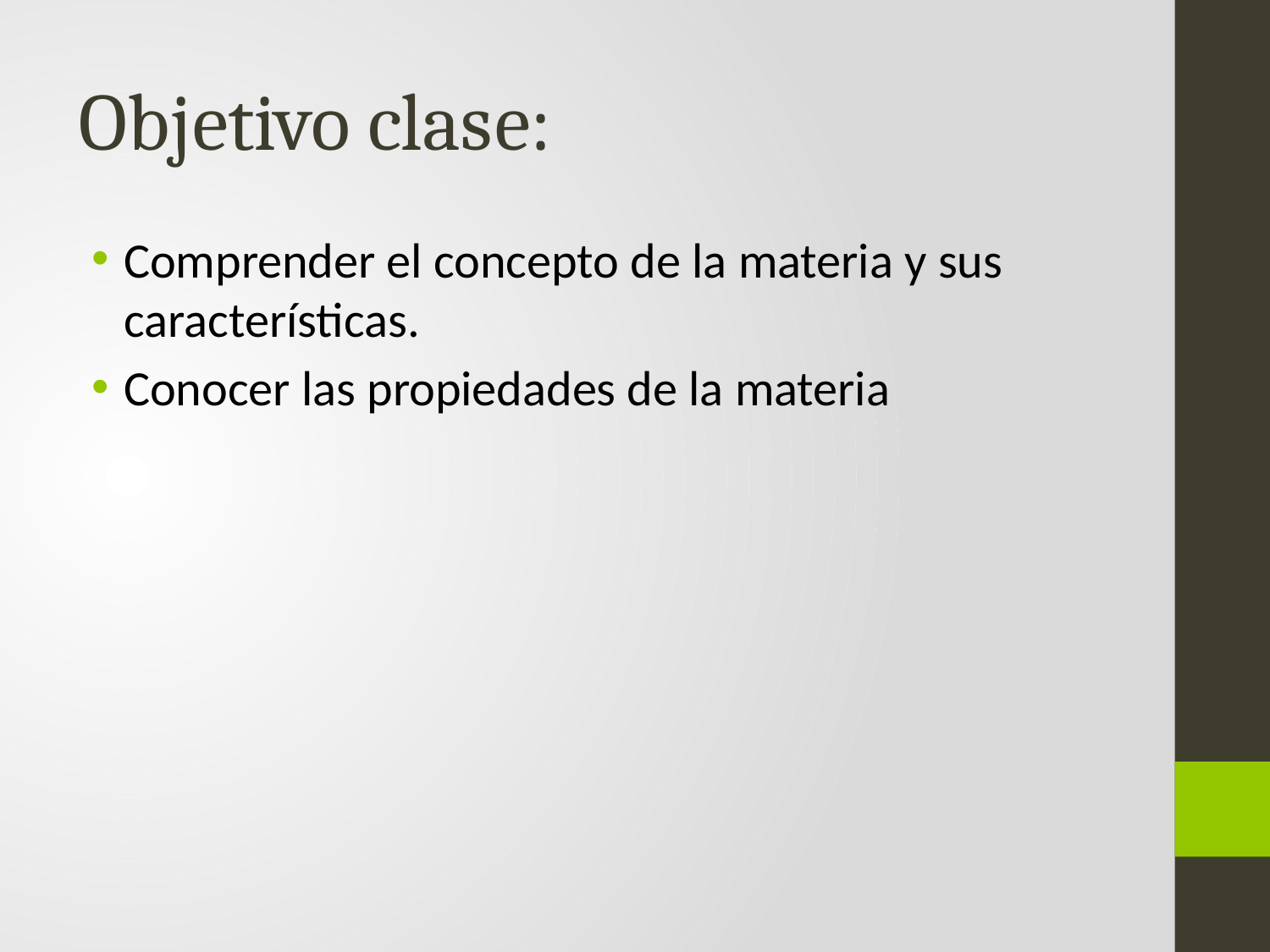

# Objetivo clase:
Comprender el concepto de la materia y sus características.
Conocer las propiedades de la materia